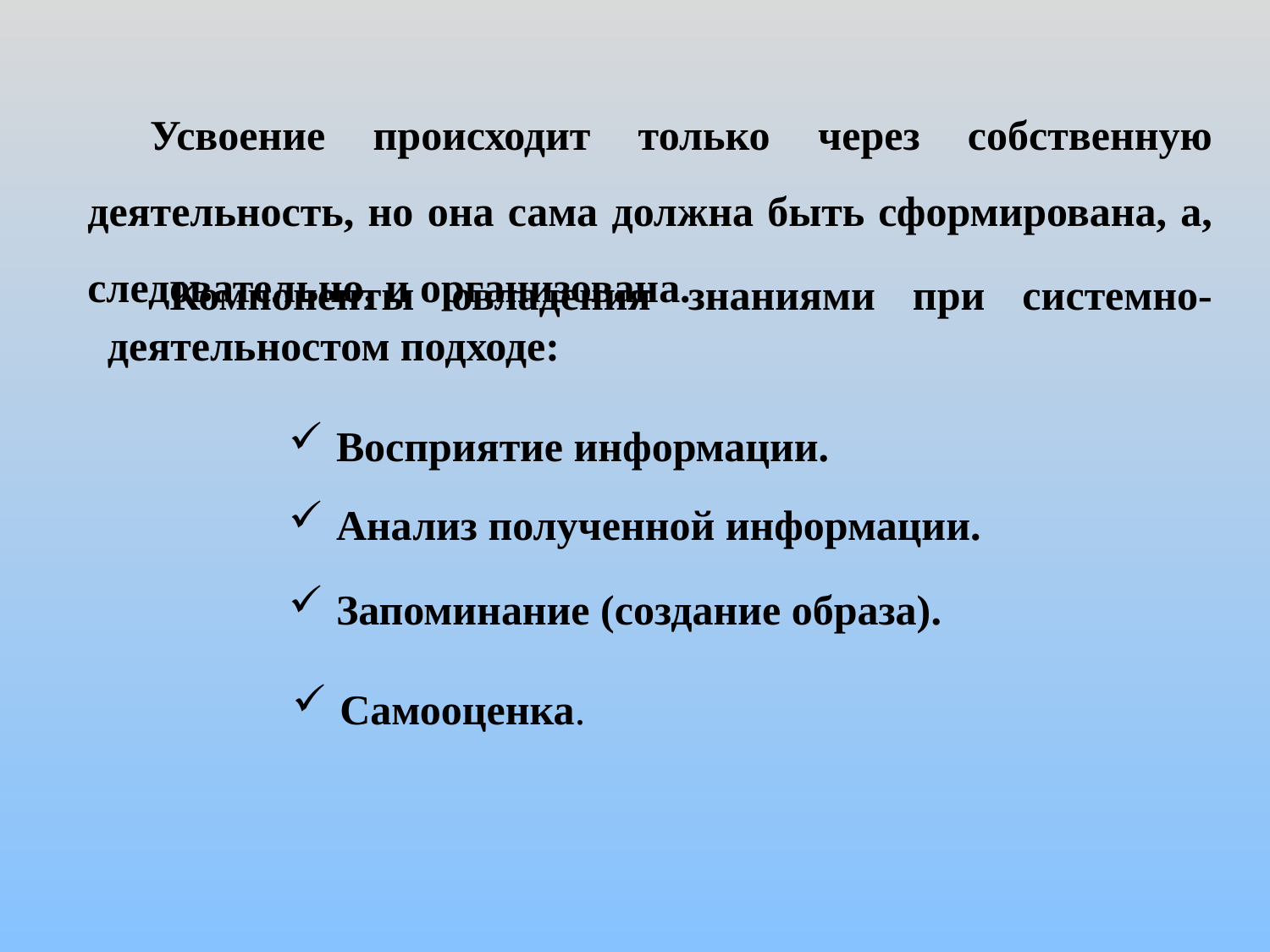

Усвоение происходит только через собственную деятельность, но она сама должна быть сформирована, а, следовательно, и организована.
Компоненты овладения знаниями при системно-деятельностом подходе:
Восприятие информации.
Анализ полученной информации.
Запоминание (создание образа).
Самооценка.